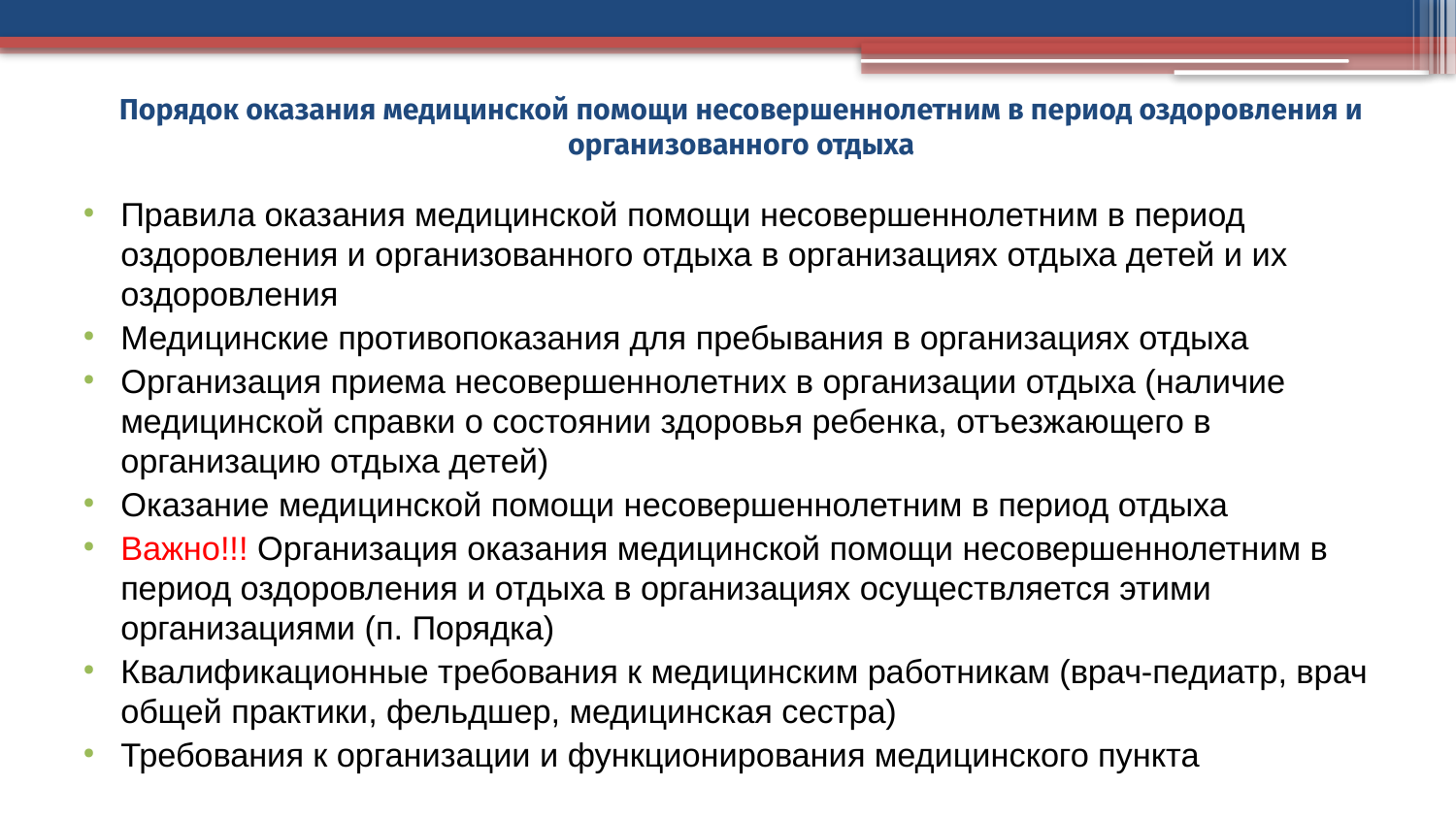

# Порядок оказания медицинской помощи несовершеннолетним в период оздоровления и организованного отдыха
Правила оказания медицинской помощи несовершеннолетним в период оздоровления и организованного отдыха в организациях отдыха детей и их оздоровления
Медицинские противопоказания для пребывания в организациях отдыха
Организация приема несовершеннолетних в организации отдыха (наличие медицинской справки о состоянии здоровья ребенка, отъезжающего в организацию отдыха детей)
Оказание медицинской помощи несовершеннолетним в период отдыха
Важно!!! Организация оказания медицинской помощи несовершеннолетним в период оздоровления и отдыха в организациях осуществляется этими организациями (п. Порядка)
Квалификационные требования к медицинским работникам (врач-педиатр, врач общей практики, фельдшер, медицинская сестра)
Требования к организации и функционирования медицинского пункта